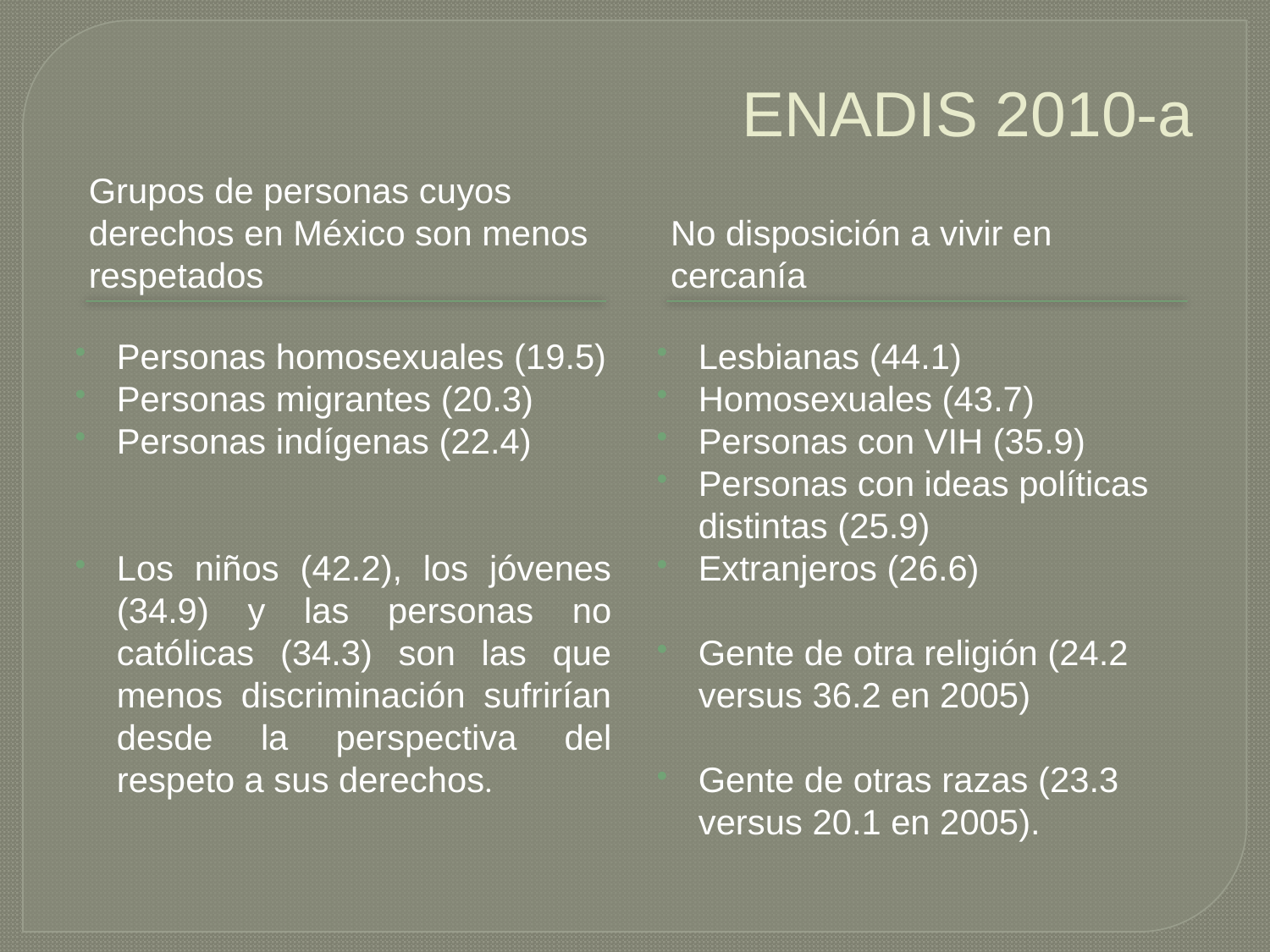

# ENADIS 2010-a
Grupos de personas cuyos derechos en México son menos respetados

No disposición a vivir en cercanía
Personas homosexuales (19.5)
Personas migrantes (20.3)
Personas indígenas (22.4)

Los niños (42.2), los jóvenes (34.9) y las personas no católicas (34.3) son las que menos discriminación sufrirían desde la perspectiva del respeto a sus derechos.
Lesbianas (44.1)
Homosexuales (43.7)
Personas con VIH (35.9)
Personas con ideas políticas distintas (25.9)
Extranjeros (26.6)

Gente de otra religión (24.2 versus 36.2 en 2005)

Gente de otras razas (23.3 versus 20.1 en 2005).